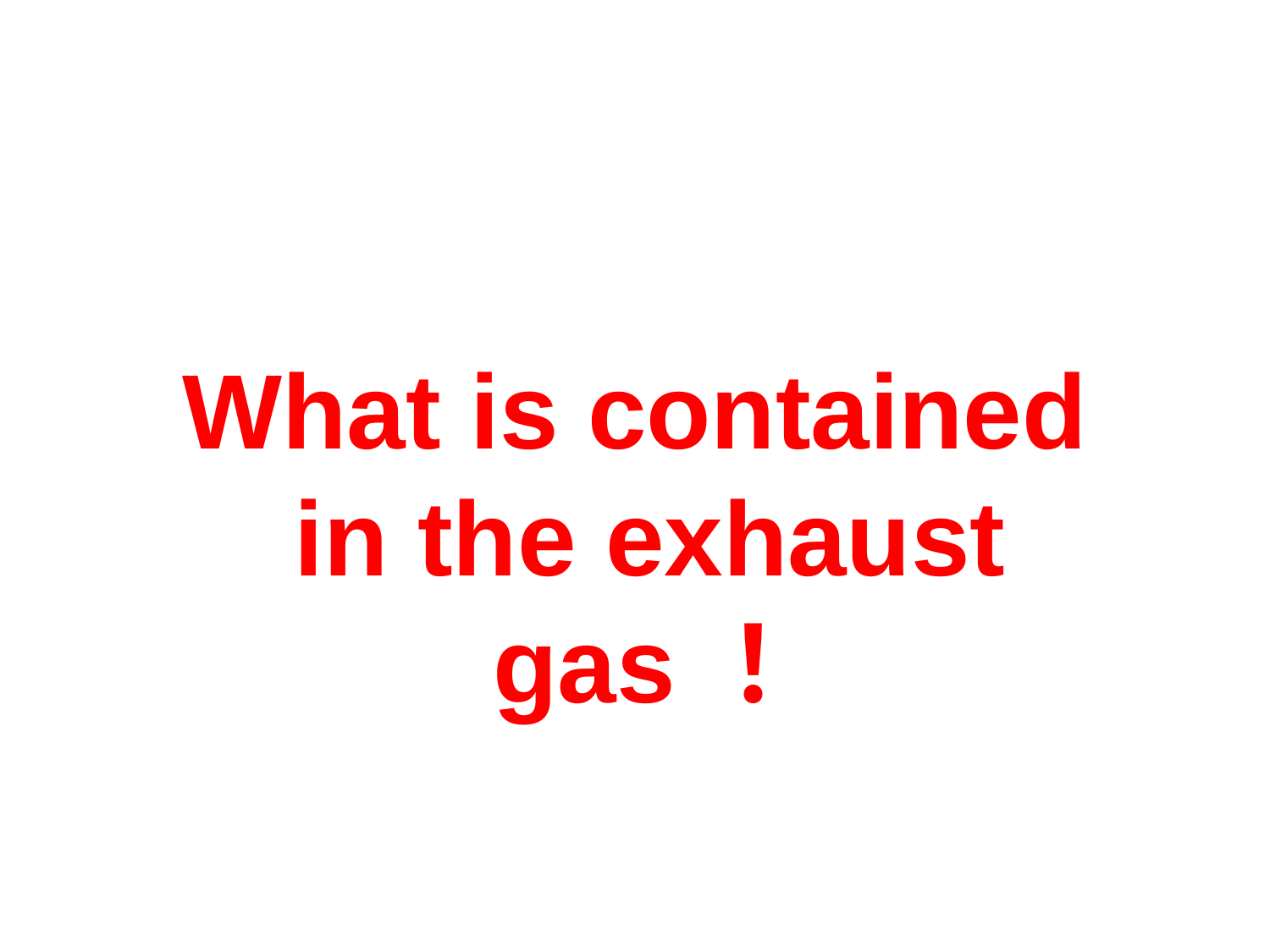

What is contained
in the exhaust gas！